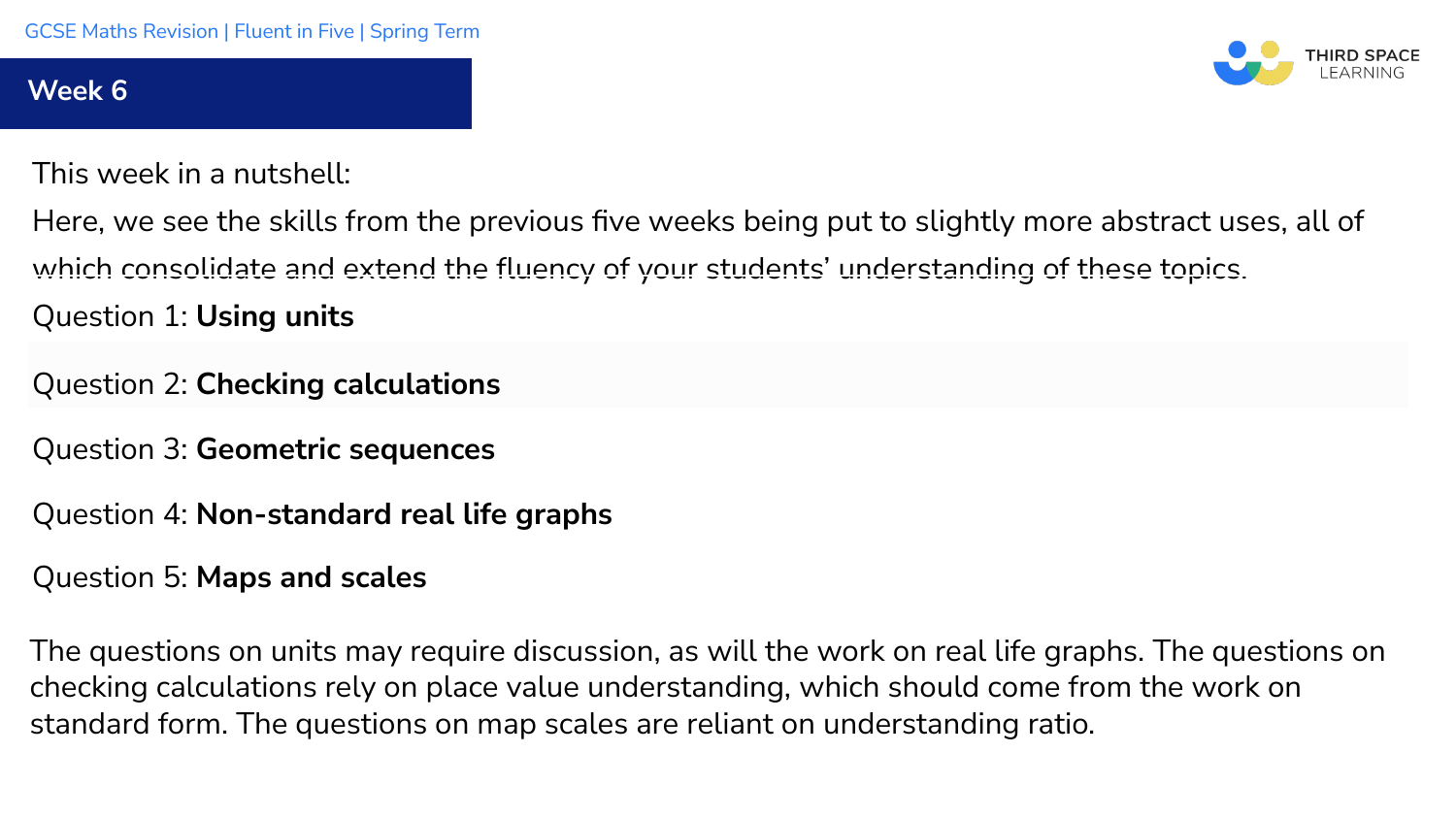

Week 6
| This week in a nutshell: Here, we see the skills from the previous five weeks being put to slightly more abstract uses, all of which consolidate and extend the fluency of your students’ understanding of these topics. |
| --- |
| Question 1: Using units |
| Question 2: Checking calculations |
| Question 3: Geometric sequences |
| Question 4: Non-standard real life graphs |
| Question 5: Maps and scales |
The questions on units may require discussion, as will the work on real life graphs. The questions on checking calculations rely on place value understanding, which should come from the work on standard form. The questions on map scales are reliant on understanding ratio.